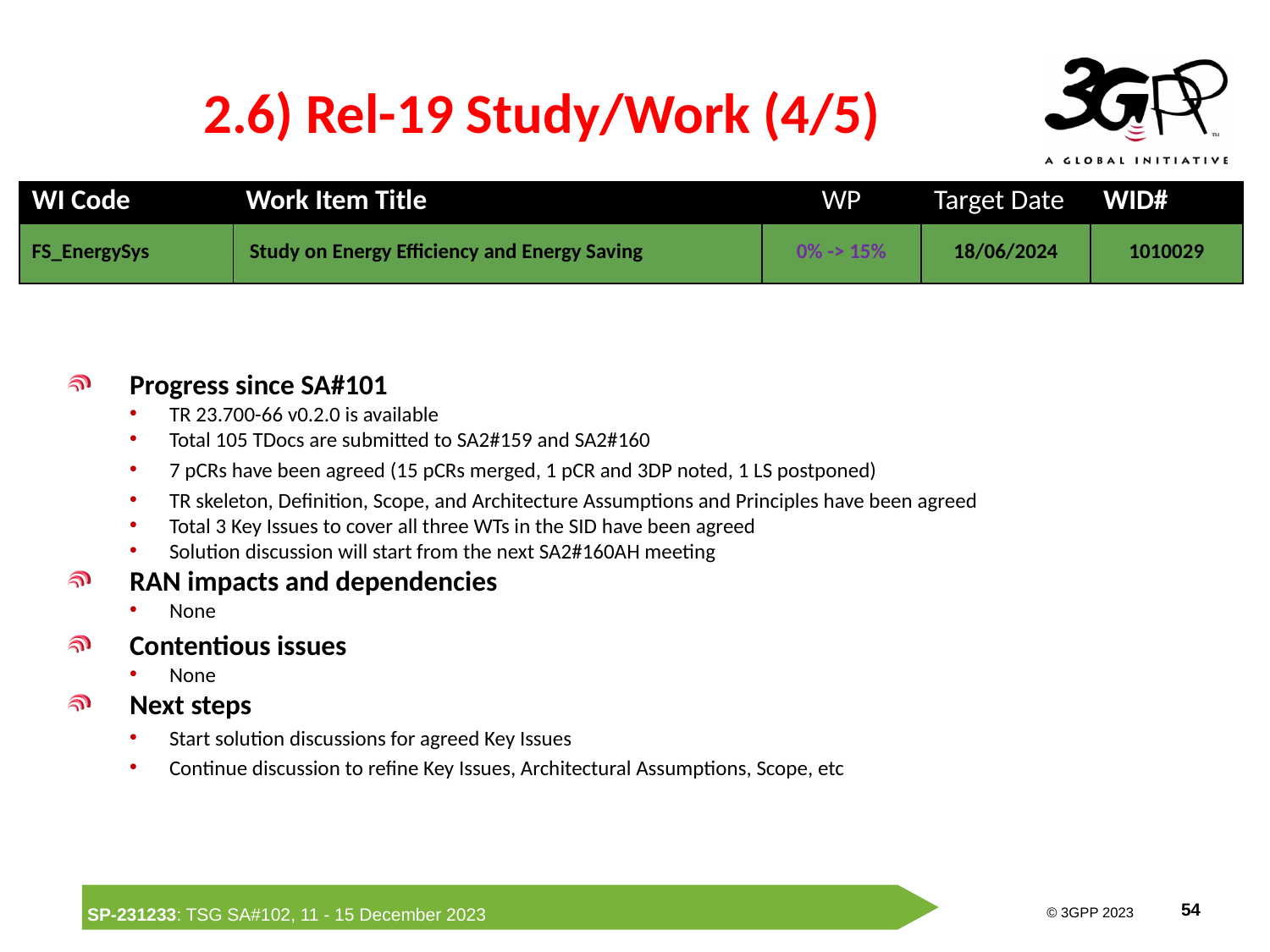

# 2.6) Rel-19 Study/Work (4/5)
| WI Code | Work Item Title | WP | Target Date | WID# |
| --- | --- | --- | --- | --- |
| FS\_EnergySys | Study on Energy Efficiency and Energy Saving | 0% -> 15% | 18/06/2024 | 1010029 |
Progress since SA#101
TR 23.700-66 v0.2.0 is available
Total 105 TDocs are submitted to SA2#159 and SA2#160
7 pCRs have been agreed (15 pCRs merged, 1 pCR and 3DP noted, 1 LS postponed)
TR skeleton, Definition, Scope, and Architecture Assumptions and Principles have been agreed
Total 3 Key Issues to cover all three WTs in the SID have been agreed
Solution discussion will start from the next SA2#160AH meeting
RAN impacts and dependencies
None
Contentious issues
None
Next steps
Start solution discussions for agreed Key Issues
Continue discussion to refine Key Issues, Architectural Assumptions, Scope, etc